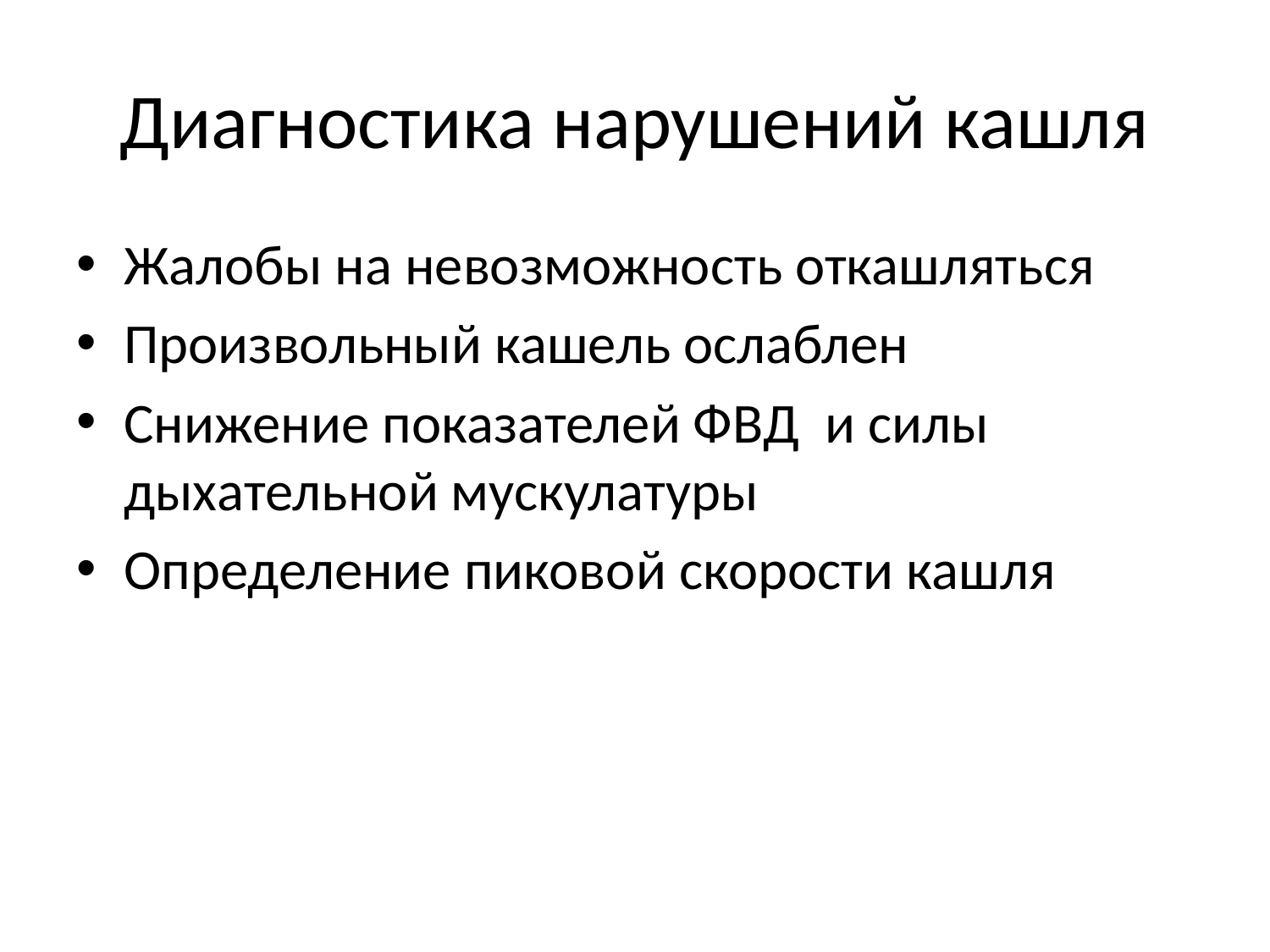

# Диагностика нарушений кашля
Жалобы на невозможность откашляться
Произвольный кашель ослаблен
Снижение показателей ФВД  и силы дыхательной мускулатуры
Определение пиковой скорости кашля